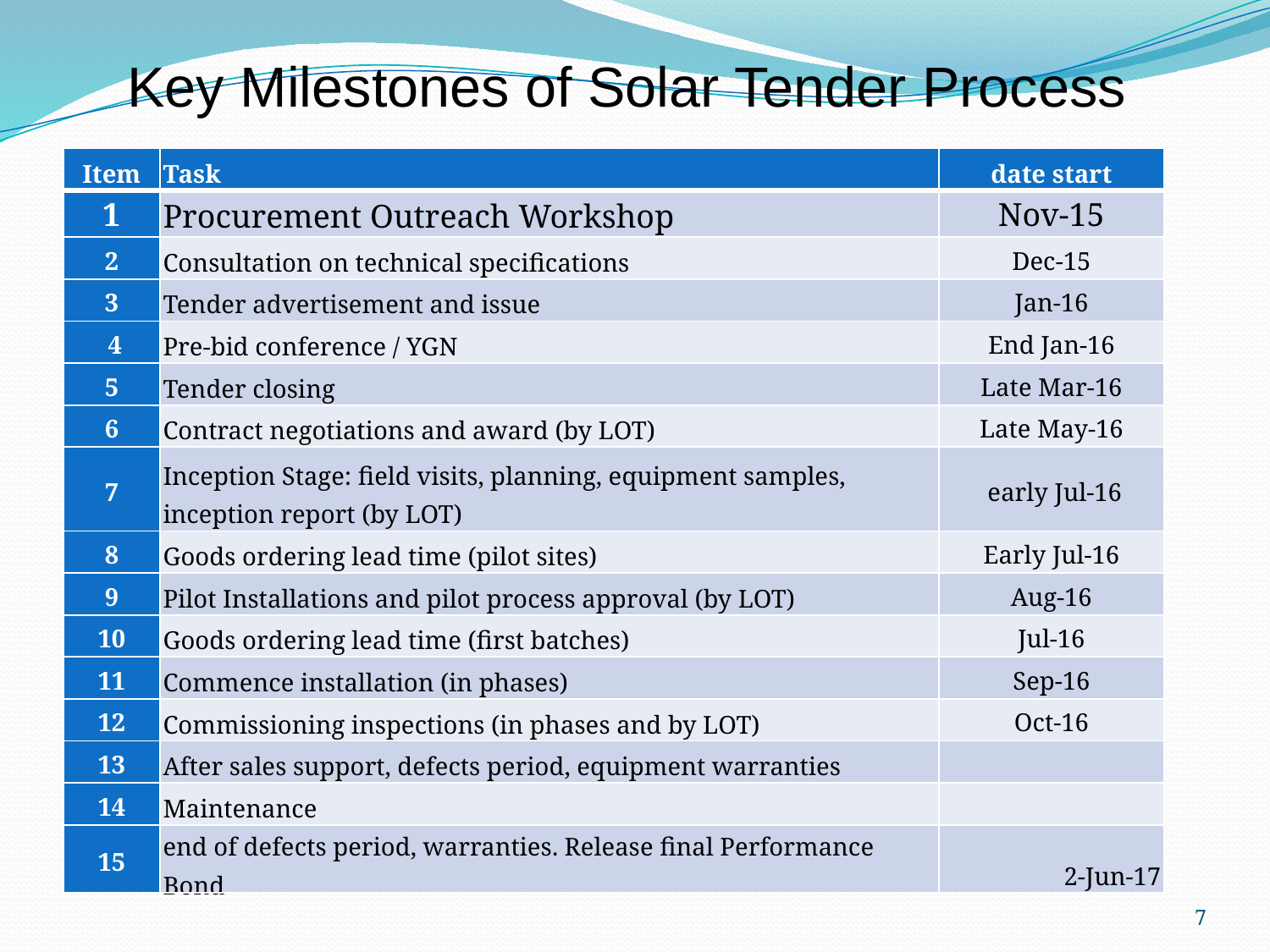

Key Milestones of Solar Tender Process

| Item | Task | date start |
| --- | --- | --- |
| 1 | Procurement Outreach Workshop | Nov-15 |
| 2 | Consultation on technical specifications | Dec-15 |
| 3 | Tender advertisement and issue | Jan-16 |
| 4 | Pre-bid conference / YGN | End Jan-16 |
| 5 | Tender closing | Late Mar-16 |
| 6 | Contract negotiations and award (by LOT) | Late May-16 |
| 7 | Inception Stage: field visits, planning, equipment samples, inception report (by LOT) | early Jul-16 |
| 8 | Goods ordering lead time (pilot sites) | Early Jul-16 |
| 9 | Pilot Installations and pilot process approval (by LOT) | Aug-16 |
| 10 | Goods ordering lead time (first batches) | Jul-16 |
| 11 | Commence installation (in phases) | Sep-16 |
| 12 | Commissioning inspections (in phases and by LOT) | Oct-16 |
| 13 | After sales support, defects period, equipment warranties |  |
| 14 | Maintenance |  |
| 15 | end of defects period, warranties. Release final Performance Bond | 2-Jun-17 |
7